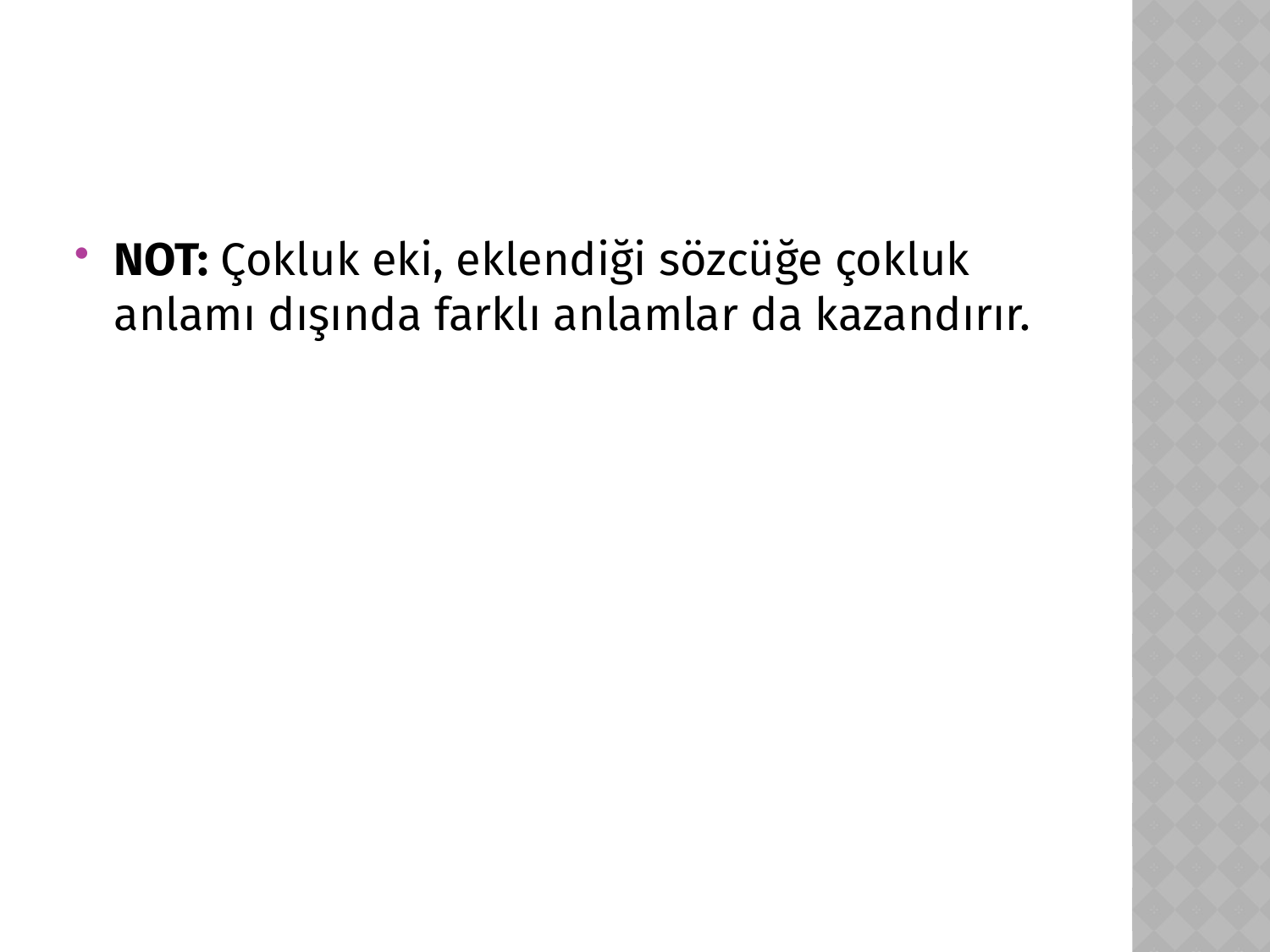

#
NOT: Çokluk eki, eklendiği sözcüğe çokluk anlamı dışında farklı anlamlar da kazandırır.